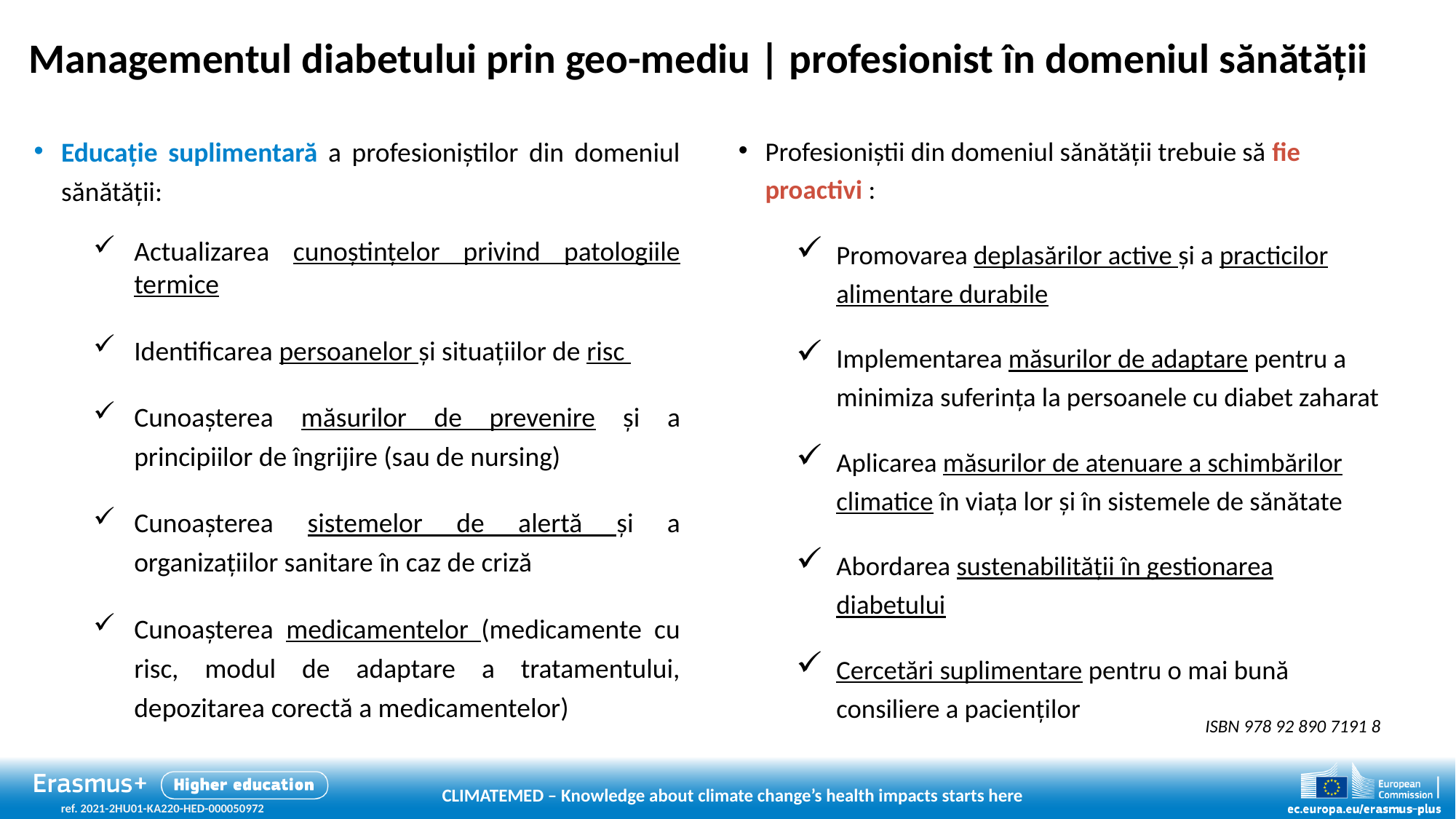

# Managementul diabetului prin geo-mediu | profesionist în domeniul sănătății

Educație suplimentară a profesioniștilor din domeniul sănătății:
Actualizarea cunoștințelor privind patologiile termice
Identificarea persoanelor și situațiilor de risc
Cunoașterea măsurilor de prevenire și a principiilor de îngrijire (sau de nursing)
Cunoașterea sistemelor de alertă și a organizațiilor sanitare în caz de criză
Cunoașterea medicamentelor (medicamente cu risc, modul de adaptare a tratamentului, depozitarea corectă a medicamentelor)
Profesioniștii din domeniul sănătății trebuie să fie proactivi :
Promovarea deplasărilor active și a practicilor alimentare durabile
Implementarea măsurilor de adaptare pentru a minimiza suferința la persoanele cu diabet zaharat
Aplicarea măsurilor de atenuare a schimbărilor climatice în viața lor și în sistemele de sănătate
Abordarea sustenabilității în gestionarea diabetului
Cercetări suplimentare pentru o mai bună consiliere a pacienților
ISBN 978 92 890 7191 8